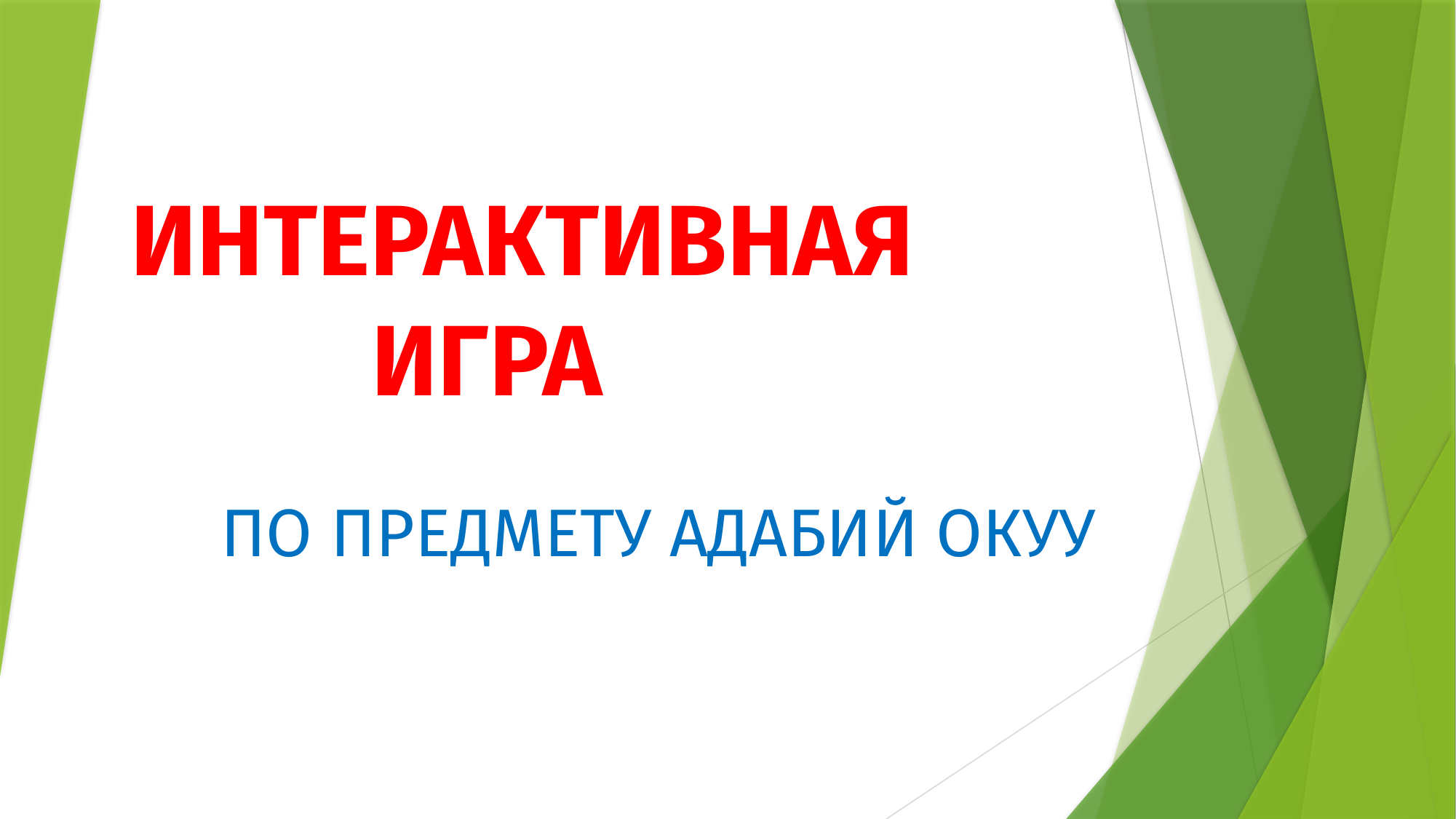

# ИНТЕРАКТИВНАЯ ИГРА
ПО ПРЕДМЕТУ АДАБИЙ ОКУУ